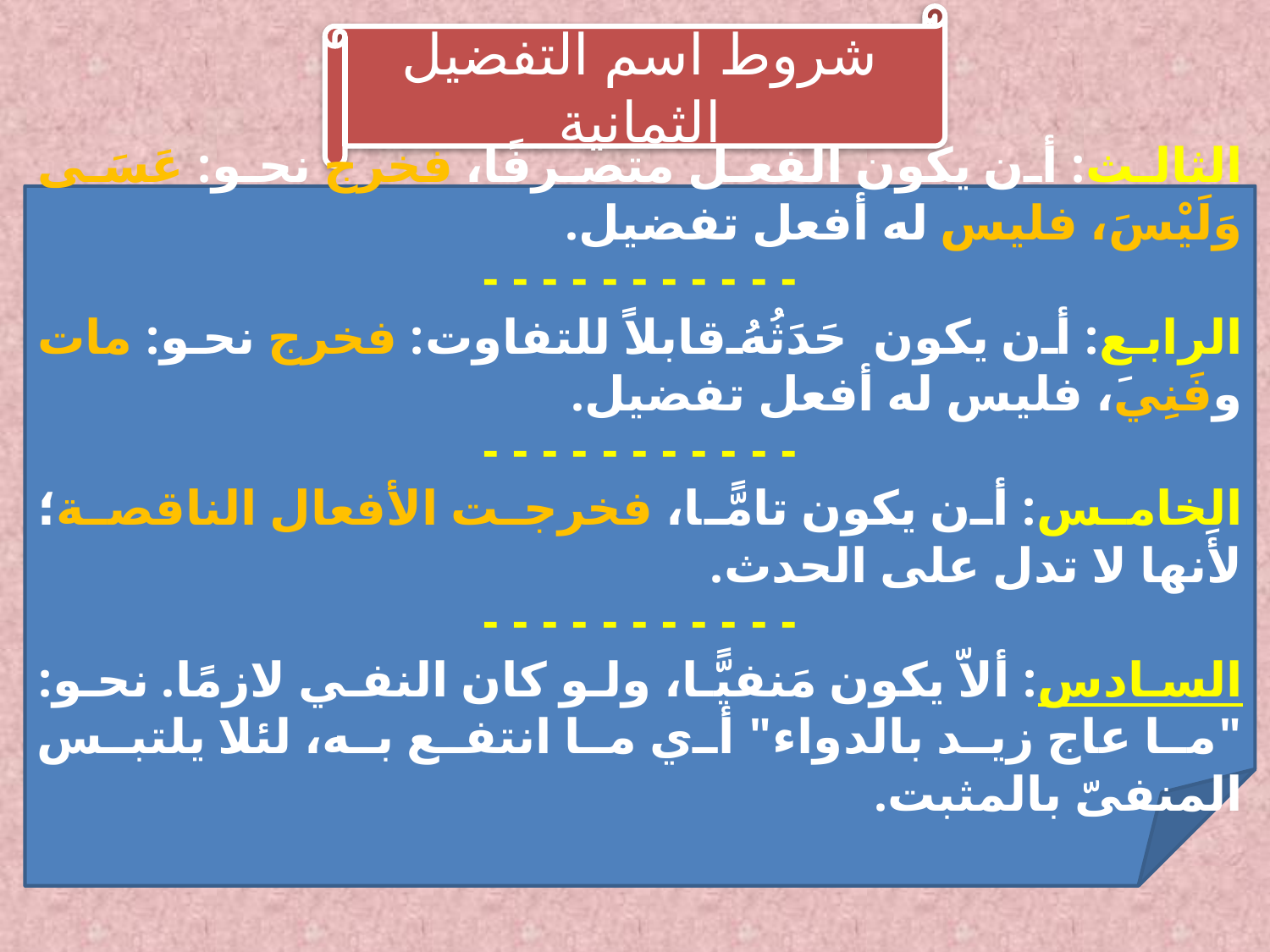

شروط اسم التفضيل الثمانية
الثالث: أن يكون الفعل متصرفًا، فخرج نحو: عَسَى وَلَيْسَ، فليس له أفعل تفضيل.
- - - - - - - - - - -
الرابع: أن يكون حَدَثُهُ قابلاً للتفاوت: فخرج نحو: مات وفَنِيَ، فليس له أفعل تفضيل.
- - - - - - - - - - -
الخامس: أن يكون تامًّا، فخرجت الأفعال الناقصة؛ لأَنها لا تدل على الحدث.
- - - - - - - - - - -
السادس: ألاّ يكون مَنفيًّا، ولو كان النفي لازمًا. نحو: "ما عاج زيد بالدواء" أي ما انتفع به، لئلا يلتبس المنفىّ بالمثبت.